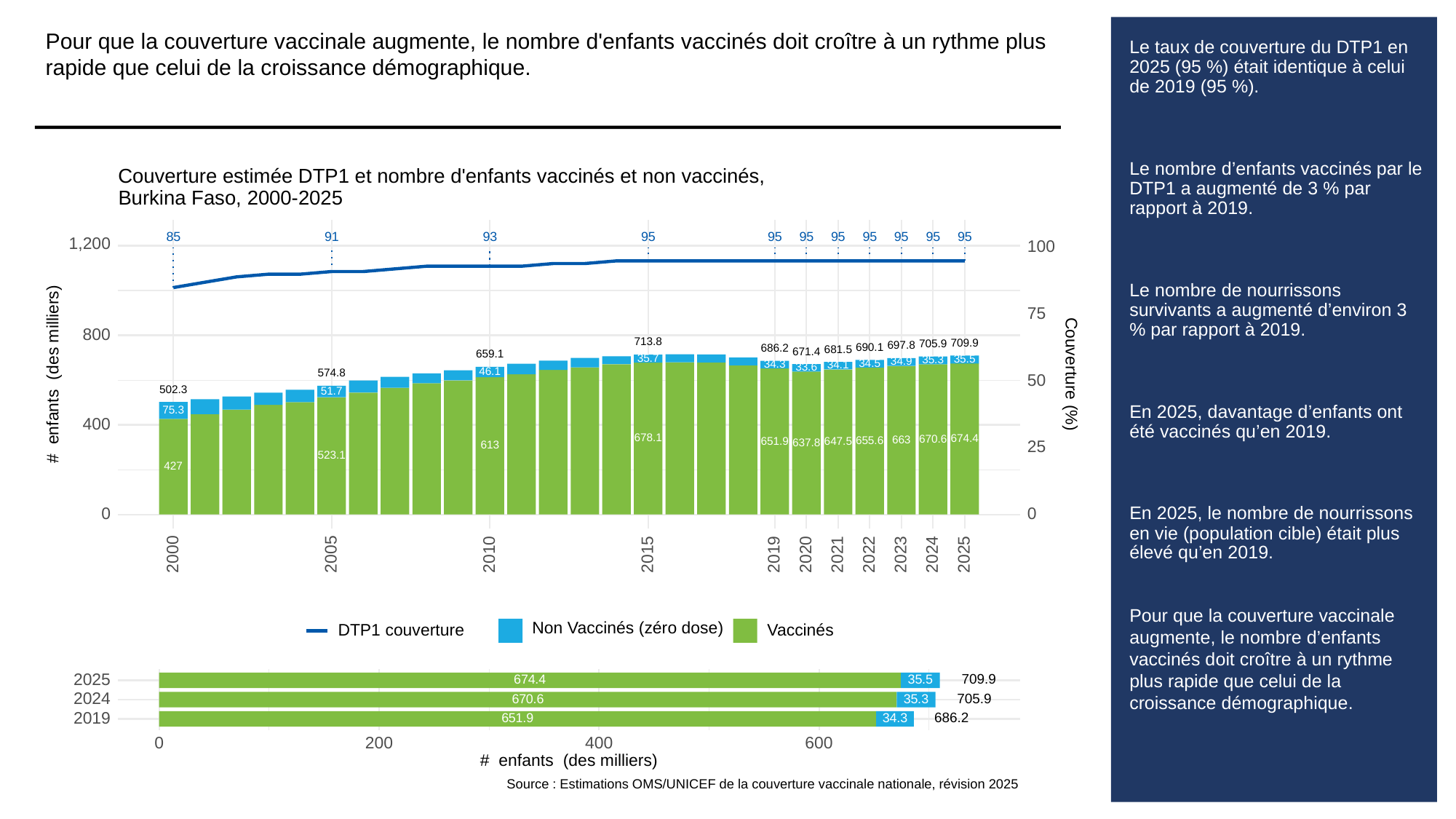

Pour que la couverture vaccinale augmente, le nombre d'enfants vaccinés doit croître à un rythme plus rapide que celui de la croissance démographique.
# Le taux de couverture du DTP1 en 2025 (95 %) était identique à celui de 2019 (95 %).

Le nombre d’enfants vaccinés par le DTP1 a augmenté de 3 % par rapport à 2019.

Le nombre de nourrissons survivants a augmenté d’environ 3 % par rapport à 2019.

En 2025, davantage d’enfants ont été vaccinés qu’en 2019.

En 2025, le nombre de nourrissons en vie (population cible) était plus élevé qu’en 2019.

Pour que la couverture vaccinale augmente, le nombre d’enfants vaccinés doit croître à un rythme plus rapide que celui de la croissance démographique.

Couverture estimée DTP1 et nombre d'enfants vaccinés et non vaccinés,
Burkina Faso, 2000-2025

93
85
91
95
95
95
95
95
95
95
95
1,200
100

75
800

713.8
709.9
705.9
697.8
690.1
686.2
681.5
671.4
659.1

35.7

35.5

35.3

34.9

34.5

34.3

34.1

33.6

#  enfants  (des milliers)
Couverture (%)

46.1

574.8

50

502.3
51.7

75.3

400

678.1
674.4
670.6
663
655.6
651.9
647.5
637.8
25
613
523.1
427

0
0

2023
2000
2005
2010
2015
2019
2020
2021
2022
2024
2025

Non Vaccinés (zéro dose)
Vaccinés
DTP1 couverture

2025
709.9
35.5
674.4

2024
705.9
35.3
670.6

2019
686.2
34.3
651.9

0
200
400
600
#  enfants  (des milliers)
Source : Estimations OMS/UNICEF de la couverture vaccinale nationale, révision 2025